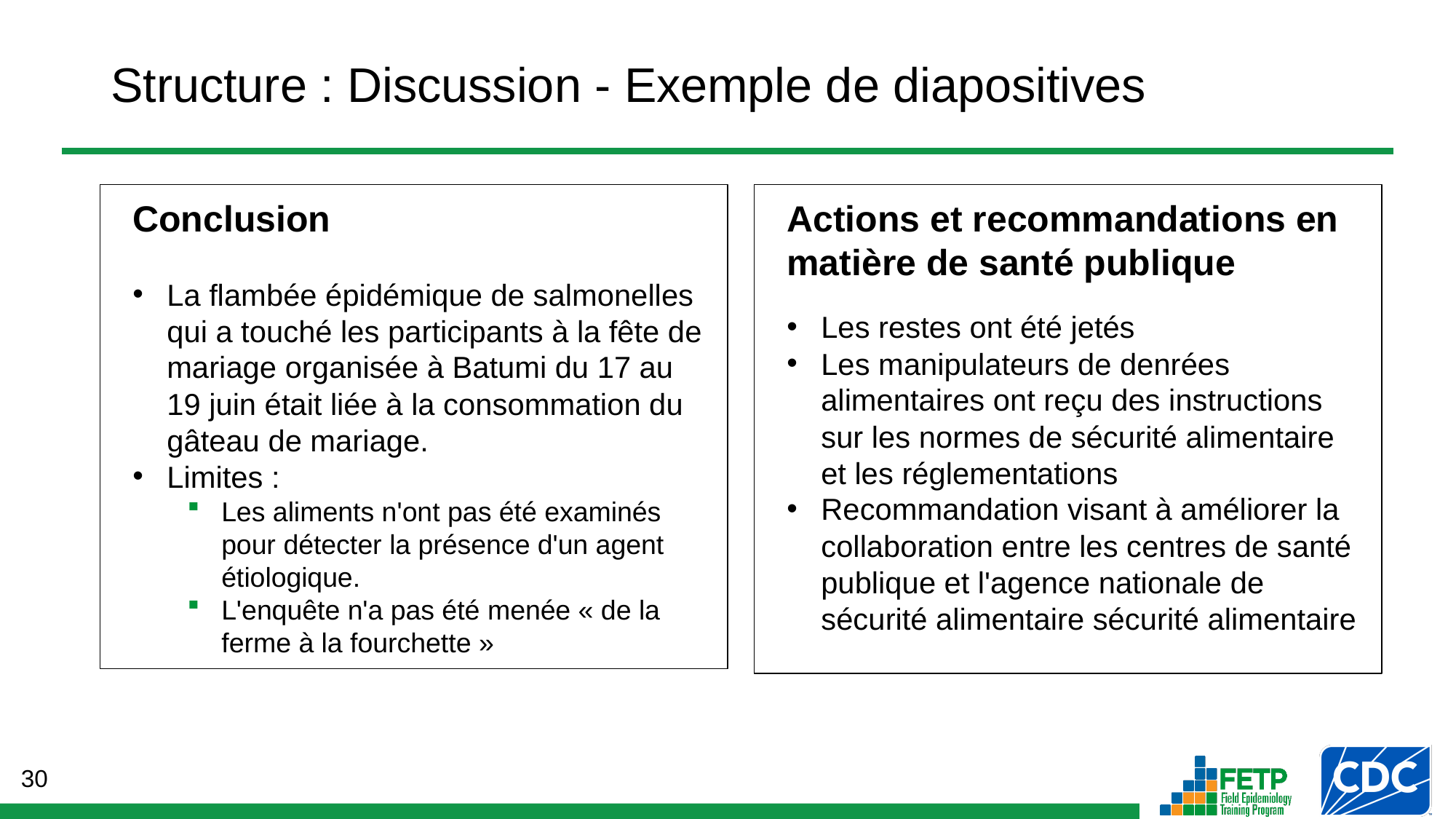

# Structure : Discussion - Exemple de diapositives
Conclusion

La flambée épidémique de salmonelles qui a touché les participants à la fête de mariage organisée à Batumi du 17 au 19 juin était liée à la consommation du gâteau de mariage.
Limites :
Les aliments n'ont pas été examinés pour détecter la présence d'un agent étiologique.
L'enquête n'a pas été menée « de la ferme à la fourchette »
Actions et recommandations en matière de santé publique

Les restes ont été jetés
Les manipulateurs de denrées alimentaires ont reçu des instructions sur les normes de sécurité alimentaire
et les réglementations
Recommandation visant à améliorer la collaboration entre les centres de santé publique et l'agence nationale de sécurité alimentaire sécurité alimentaire